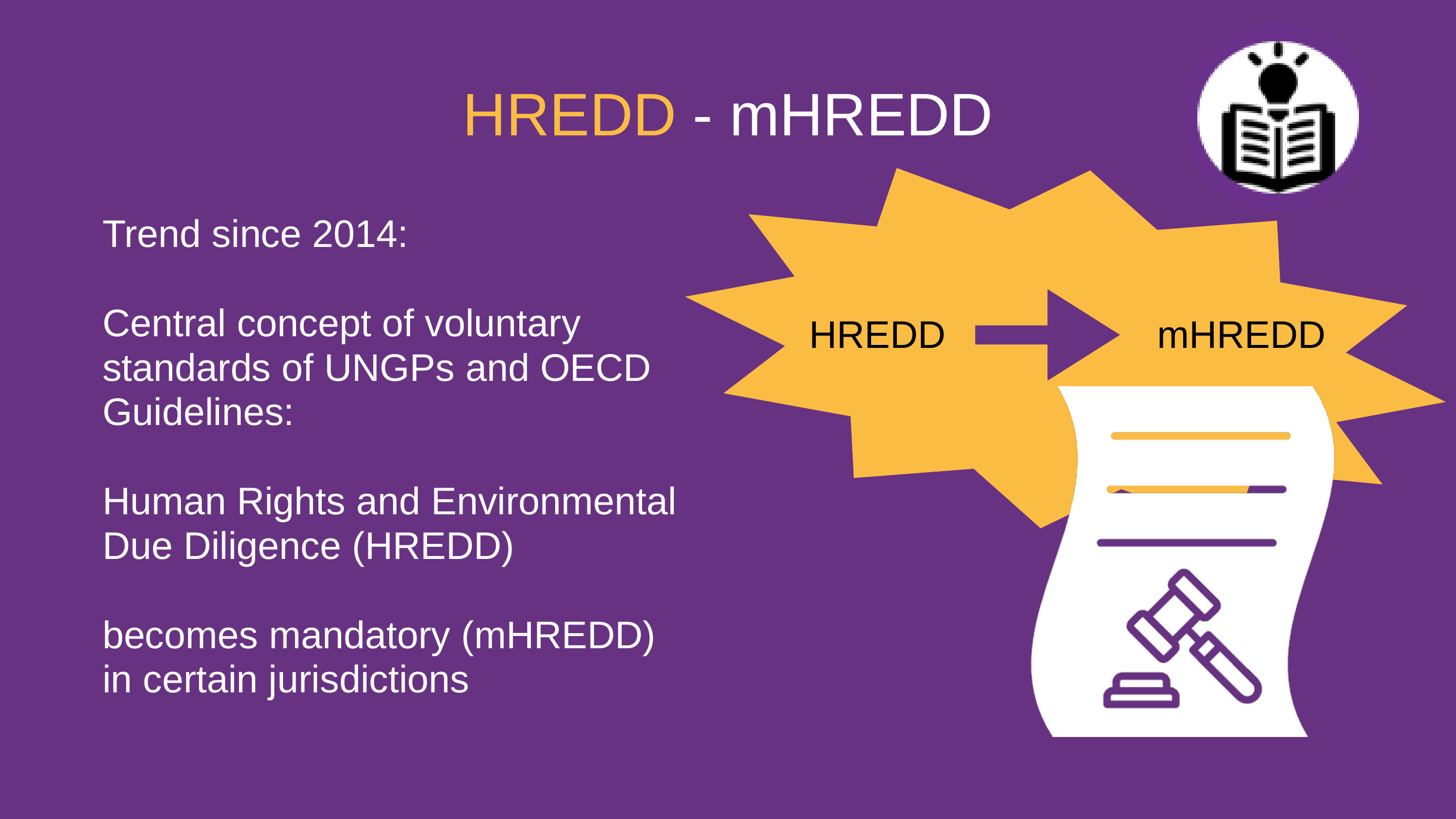

HREDD - mHREDD

Trend since 2014:

Central concept of voluntary standards of UNGPs and OECD Guidelines:

Human Rights and Environmental Due Diligence (HREDD)

becomes mandatory (mHREDD)
in certain jurisdictions

HREDD
mHREDD